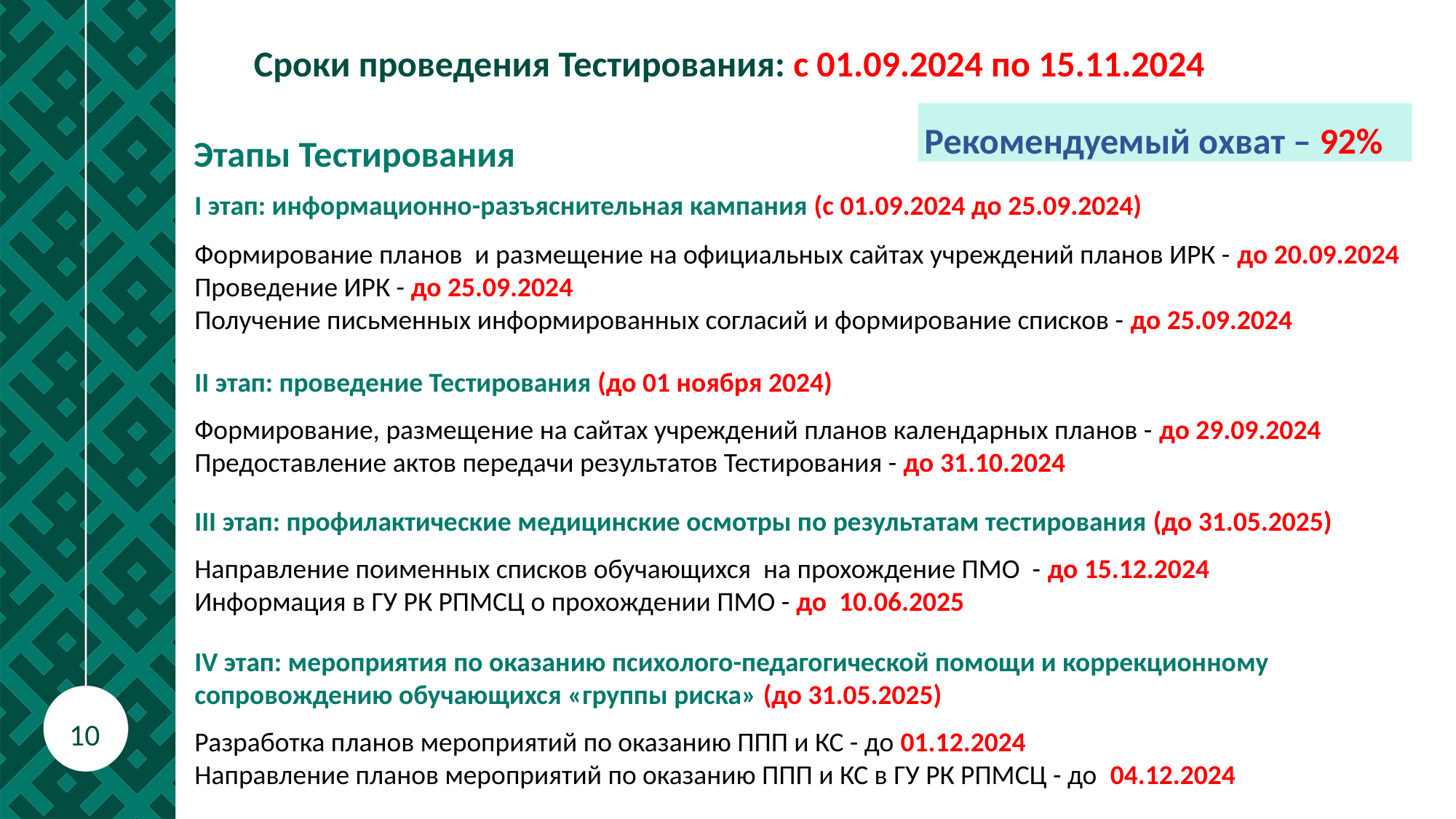

Сроки проведения Тестирования: с 01.09.2024 по 15.11.2024
Рекомендуемый охват – 92%
# Этапы Тестирования
I этап: информационно-разъяснительная кампания (с 01.09.2024 до 25.09.2024)

Формирование планов  и размещение на официальных сайтах учреждений планов ИРК - до 20.09.2024
Проведение ИРК - до 25.09.2024
Получение письменных информированных согласий и формирование списков - до 25.09.2024
II этап: проведение Тестирования (до 01 ноября 2024)

Формирование, размещение на сайтах учреждений планов календарных планов - до 29.09.2024
Предоставление актов передачи результатов Тестирования - до 31.10.2024
III этап: профилактические медицинские осмотры по результатам тестирования (до 31.05.2025)

Направление поименных списков обучающихся  на прохождение ПМО  - до 15.12.2024
Информация в ГУ РК РПМСЦ о прохождении ПМО - до  10.06.2025
IV этап: мероприятия по оказанию психолого-педагогической помощи и коррекционному сопровождению обучающихся «группы риска» (до 31.05.2025)

Разработка планов мероприятий по оказанию ППП и КС - до 01.12.2024
Направление планов мероприятий по оказанию ППП и КС в ГУ РК РПМСЦ - до  04.12.2024
10